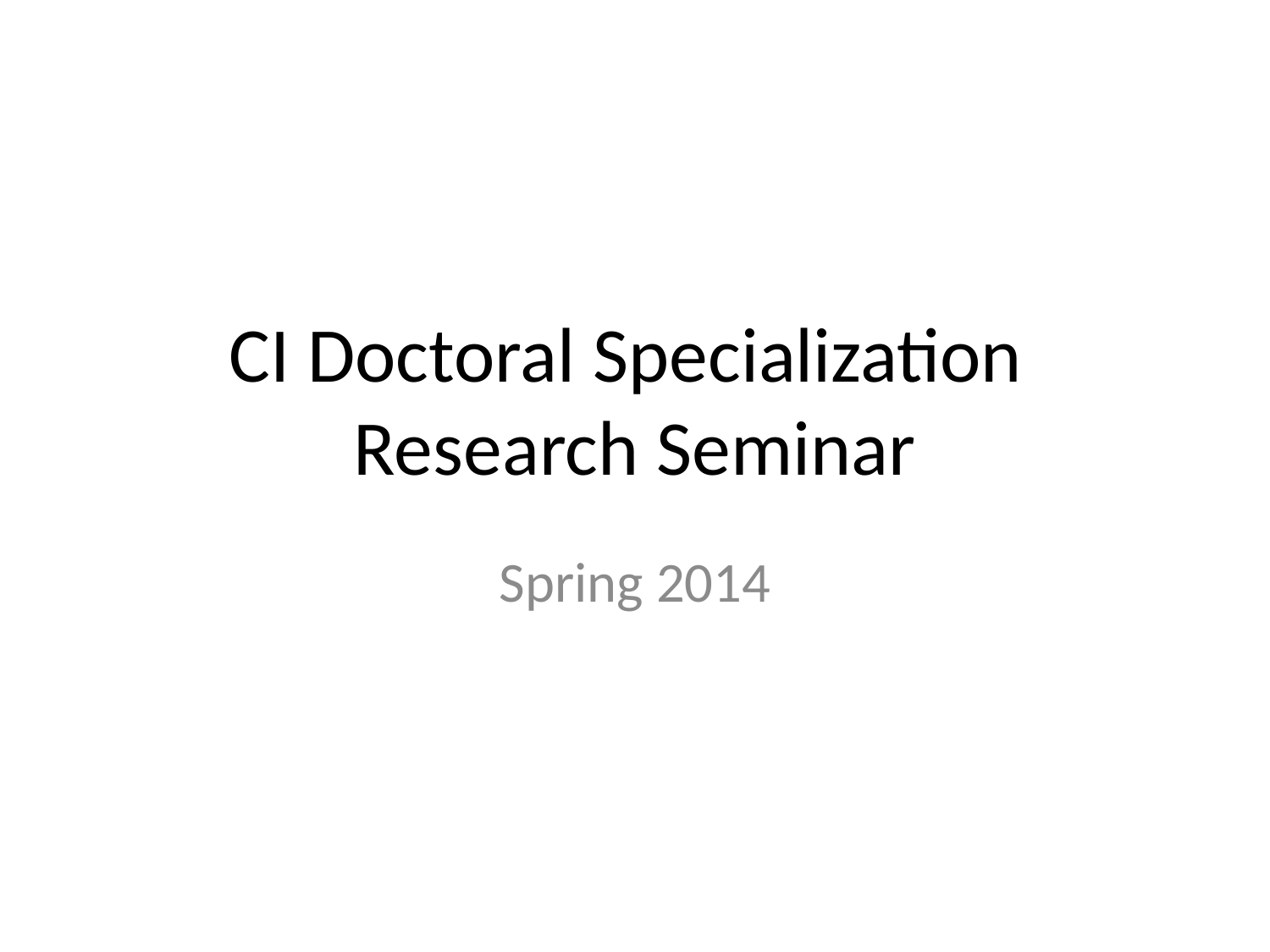

# CI Doctoral Specialization Research Seminar
Spring 2014